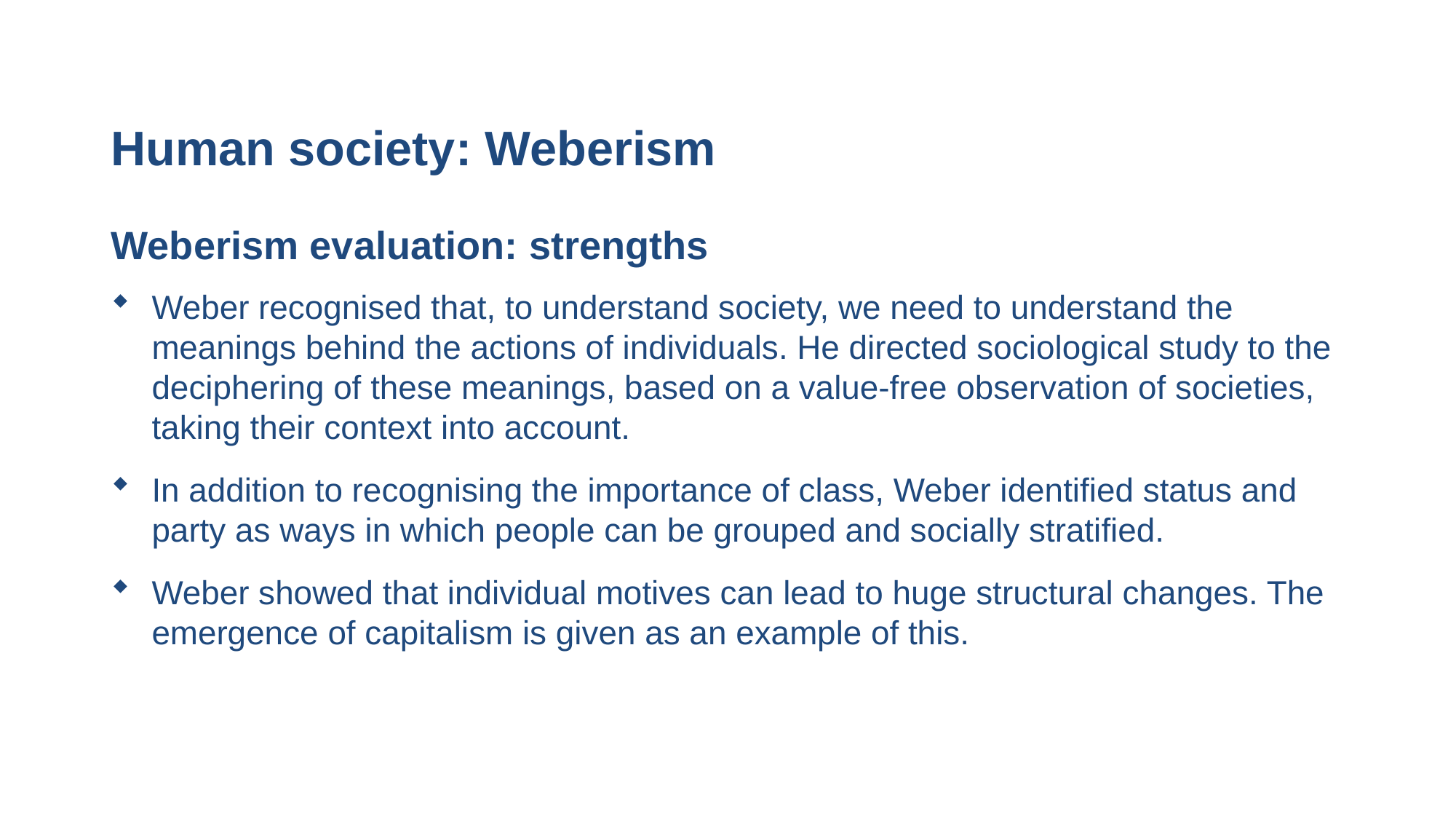

# Human society: Weberism
Weberism evaluation: strengths
Weber recognised that, to understand society, we need to understand the meanings behind the actions of individuals. He directed sociological study to the deciphering of these meanings, based on a value-free observation of societies, taking their context into account.
In addition to recognising the importance of class, Weber identified status and party as ways in which people can be grouped and socially stratified.
Weber showed that individual motives can lead to huge structural changes. The emergence of capitalism is given as an example of this.